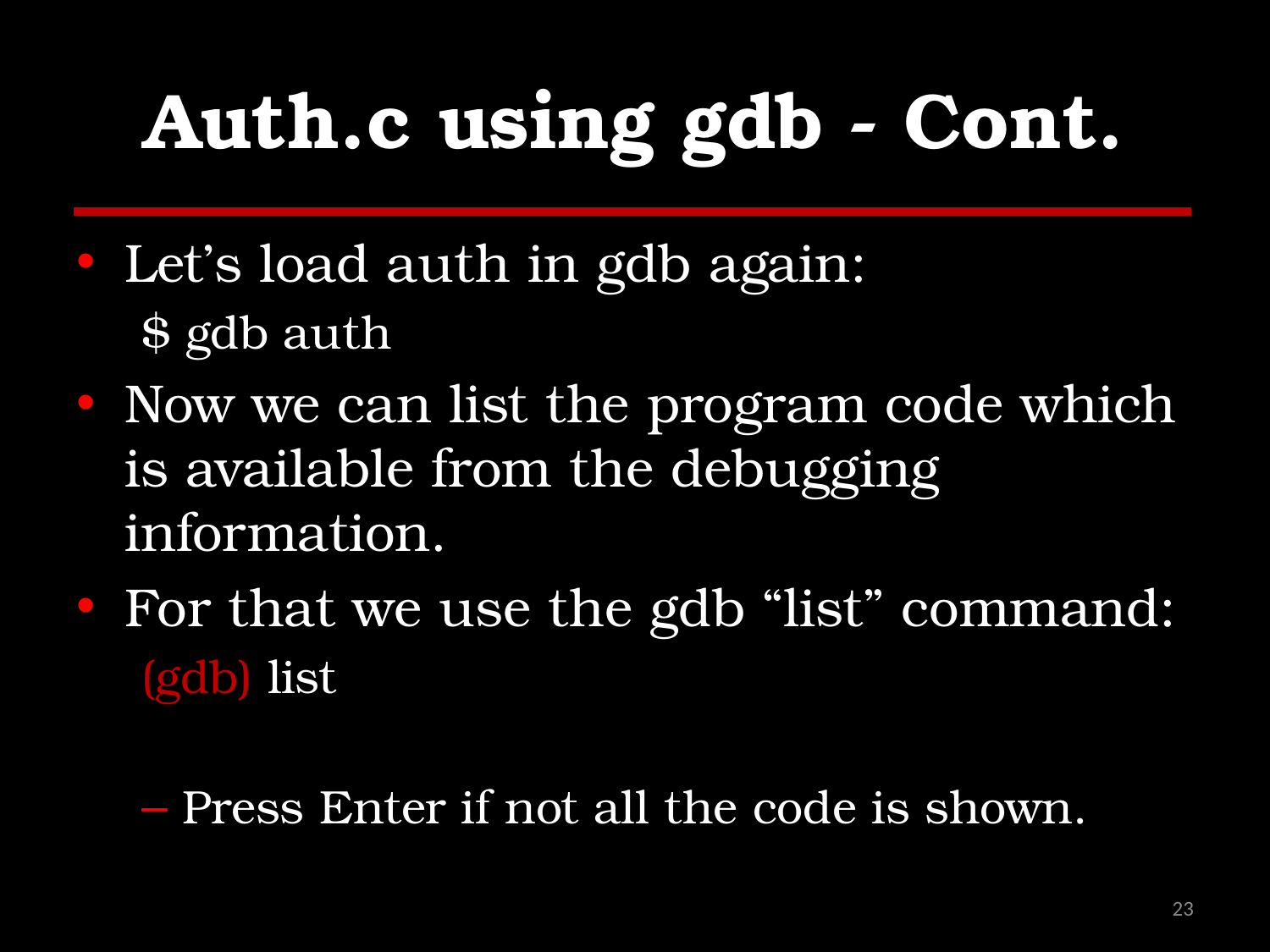

# Auth.c using gdb - Cont.
Let’s load auth in gdb again:
$ gdb auth
Now we can list the program code which is available from the debugging information.
For that we use the gdb “list” command:
(gdb) list

Press Enter if not all the code is shown.
23